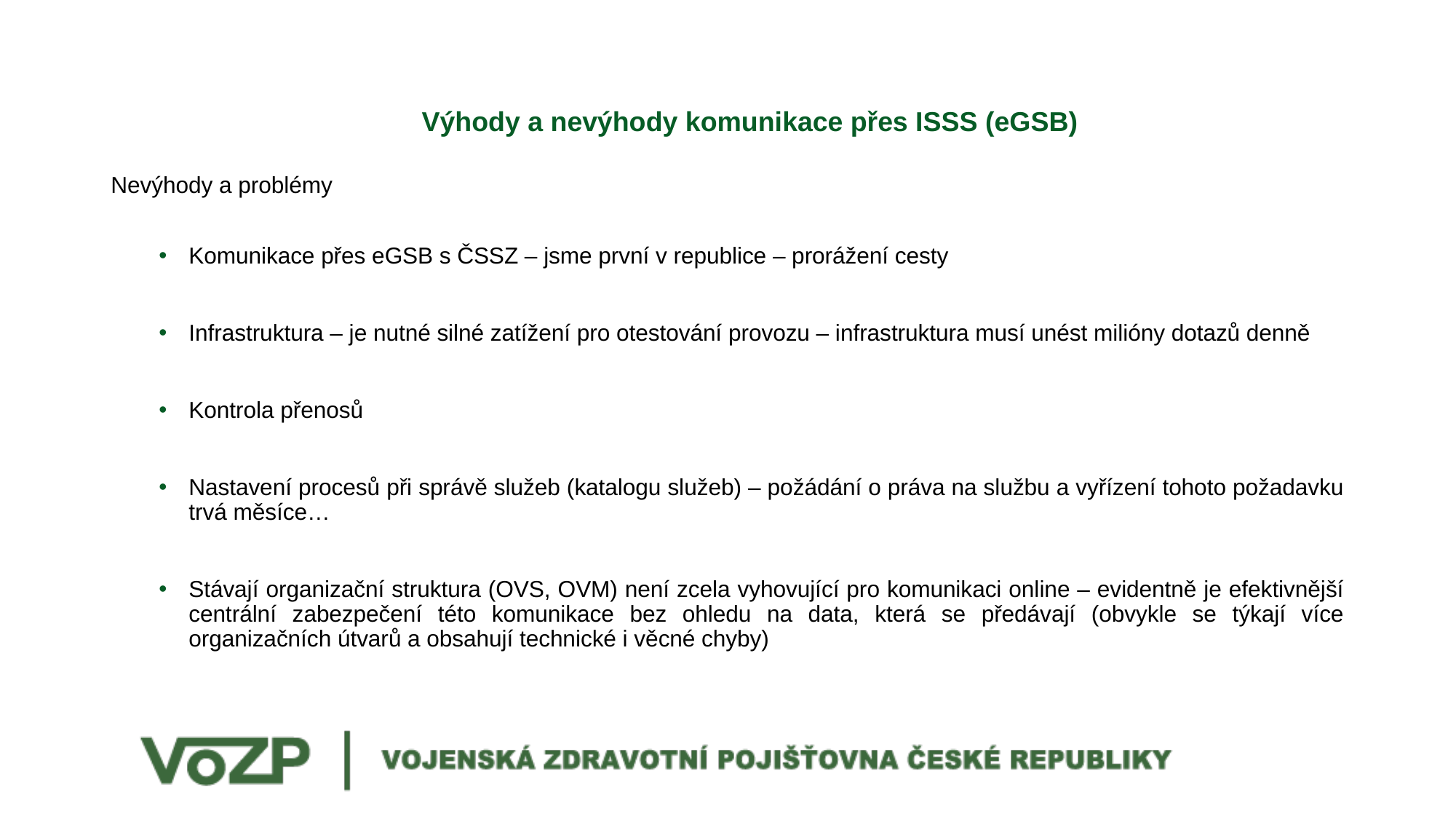

# Výhody a nevýhody komunikace přes ISSS (eGSB)
Nevýhody a problémy

Komunikace přes eGSB s ČSSZ – jsme první v republice – prorážení cesty

Infrastruktura – je nutné silné zatížení pro otestování provozu – infrastruktura musí unést milióny dotazů denně

Kontrola přenosů

Nastavení procesů při správě služeb (katalogu služeb) – požádání o práva na službu a vyřízení tohoto požadavku trvá měsíce…

Stávají organizační struktura (OVS, OVM) není zcela vyhovující pro komunikaci online – evidentně je efektivnější centrální zabezpečení této komunikace bez ohledu na data, která se předávají (obvykle se týkají více organizačních útvarů a obsahují technické i věcné chyby)